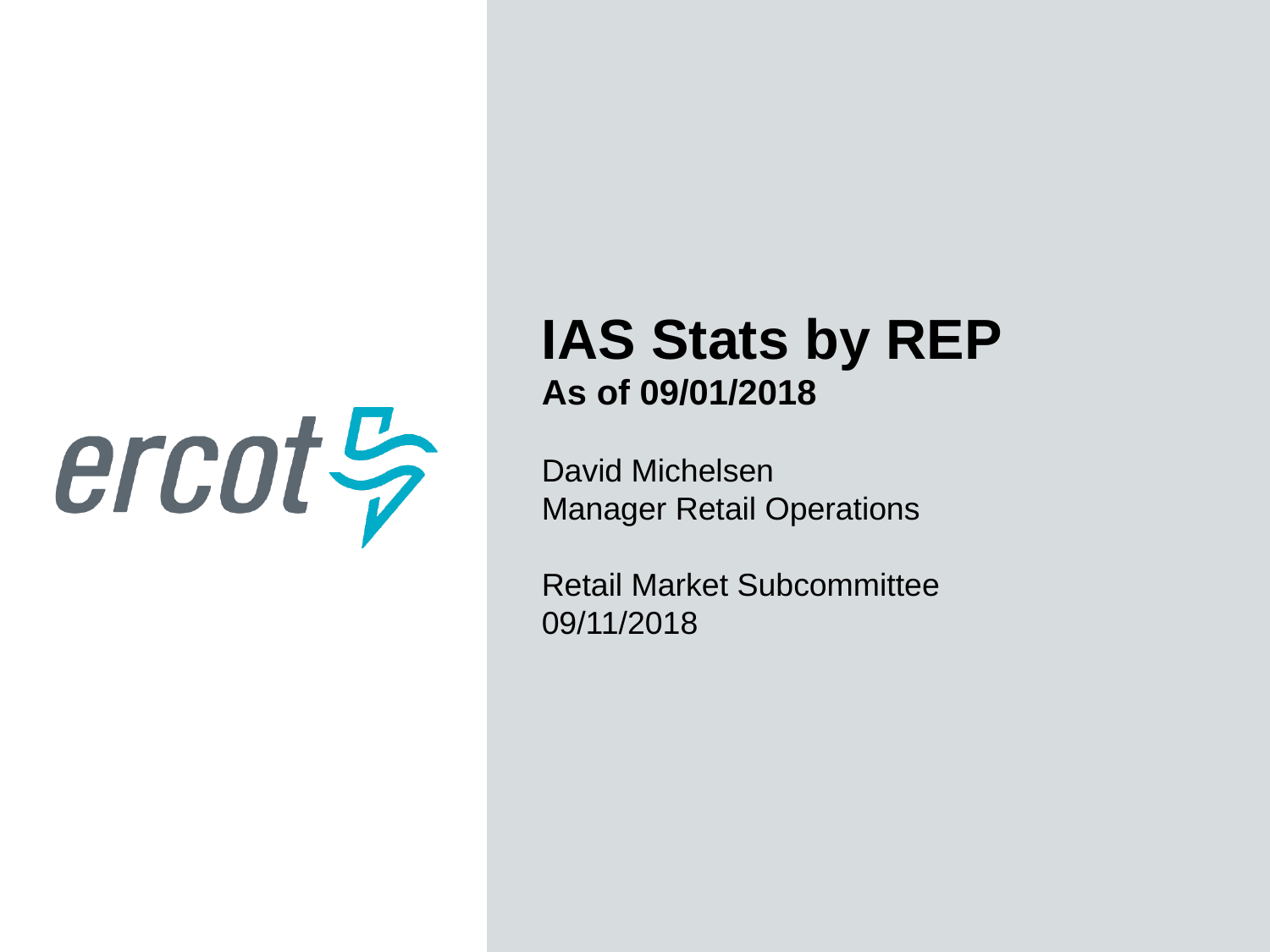

IAS Stats by REP
As of 09/01/2018

David Michelsen
Manager Retail Operations

Retail Market Subcommittee
09/11/2018